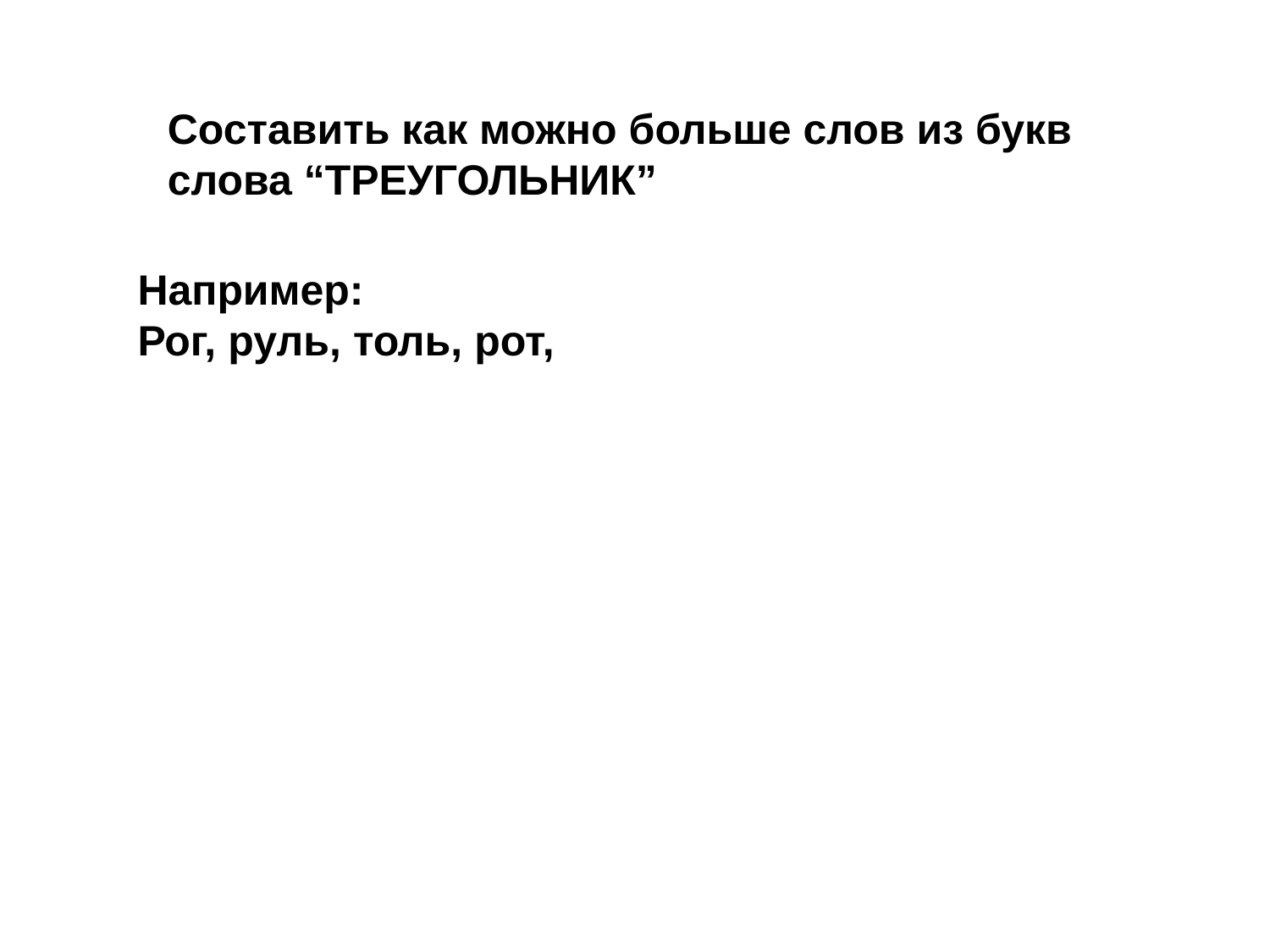

Составить как можно больше слов из букв слова “ТРЕУГОЛЬНИК”
Например:
Рог, руль, толь, рот,